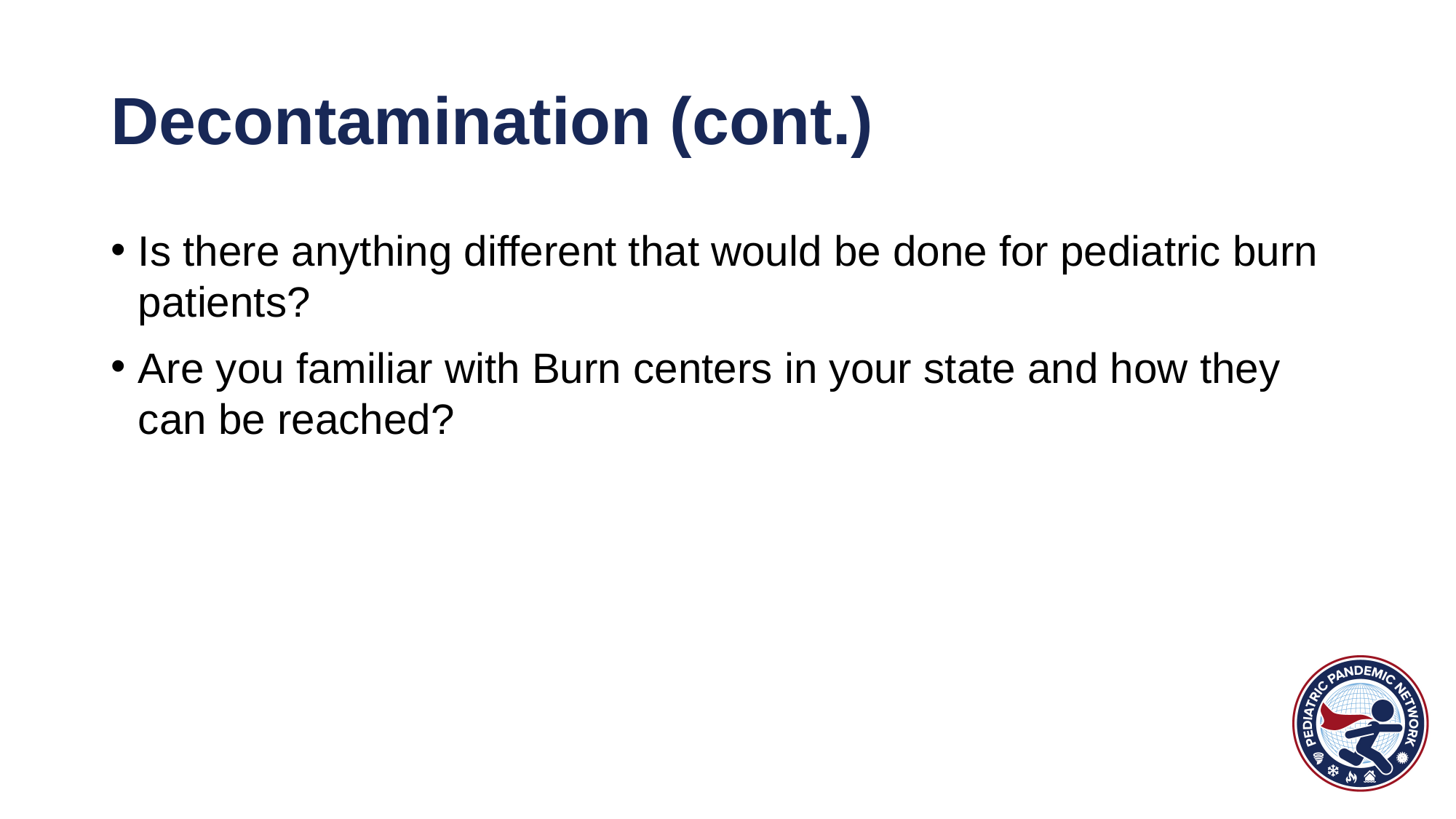

# Decontamination (cont.)
Is there anything different that would be done for pediatric burn patients?
Are you familiar with Burn centers in your state and how they can be reached?